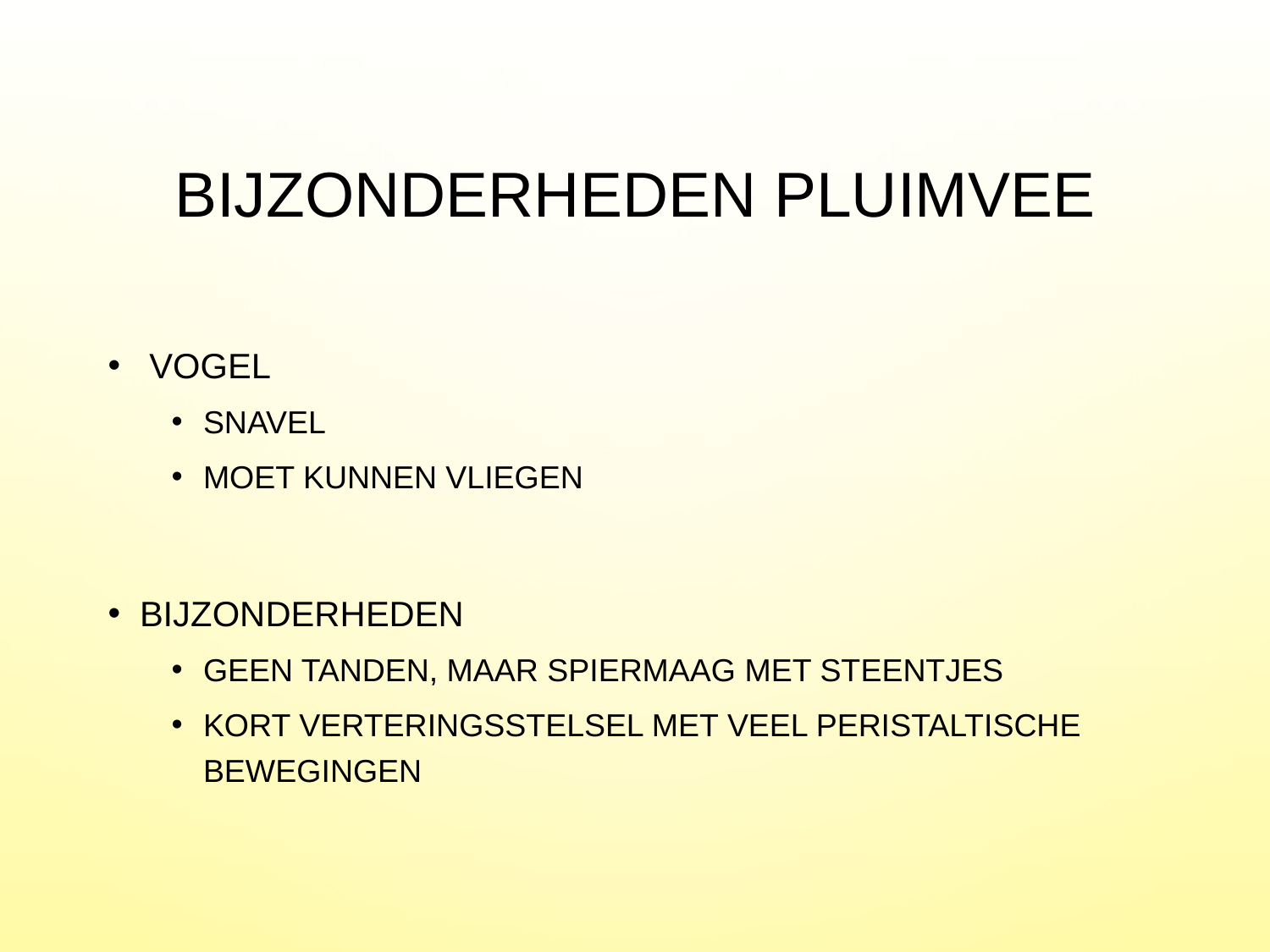

# Bijzonderheden pluimvee
 Vogel
Snavel
Moet kunnen vliegen

Bijzonderheden
Geen tanden, maar spiermaag met steentjes
Kort verteringsstelsel met veel peristaltische bewegingen